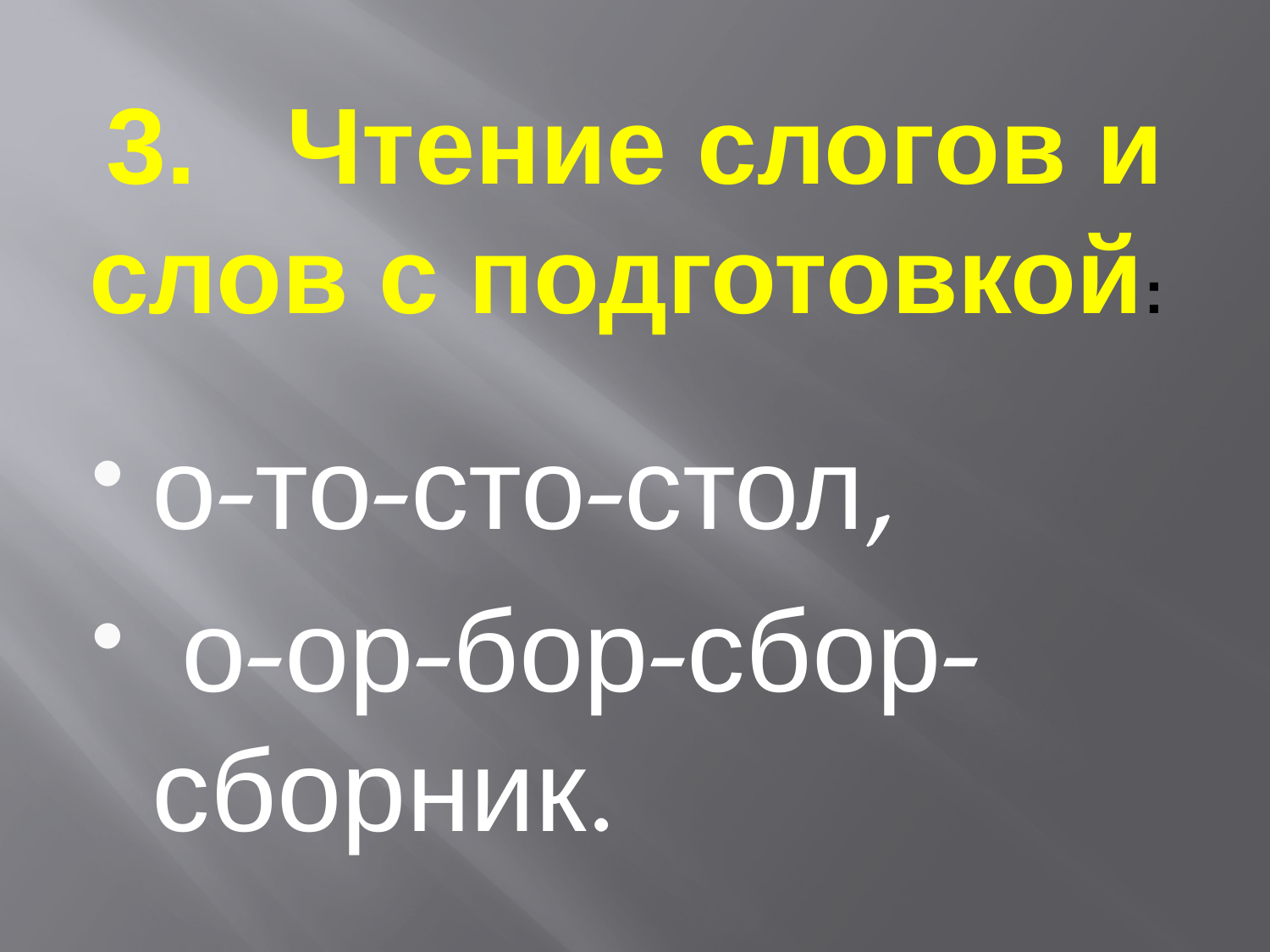

# 3.   Чтение слогов и слов с подготовкой:
о-то-сто-стол,
 о-ор-бор-сбор-сборник.